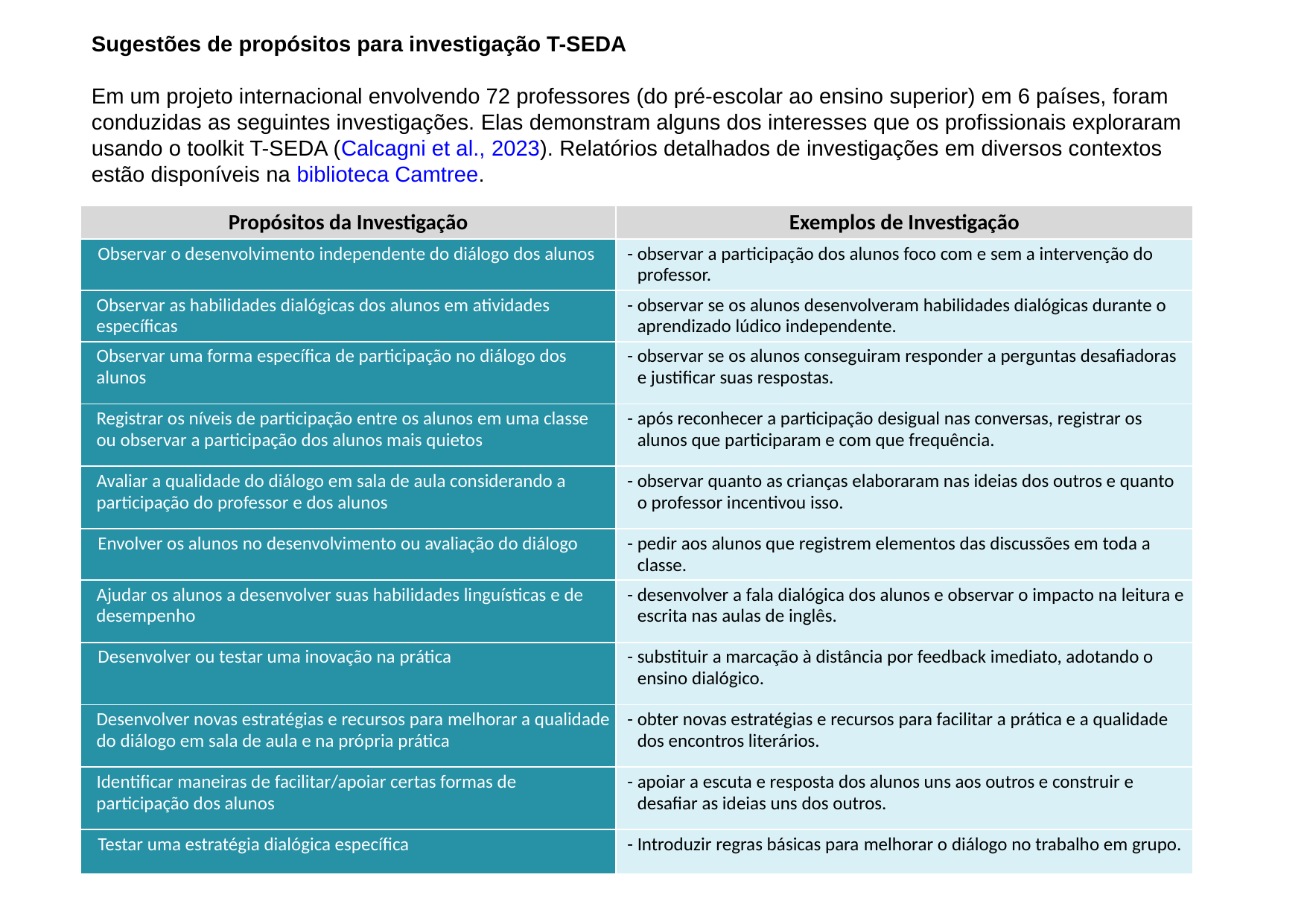

Sugestões de propósitos para investigação T-SEDA

Em um projeto internacional envolvendo 72 professores (do pré-escolar ao ensino superior) em 6 países, foram conduzidas as seguintes investigações. Elas demonstram alguns dos interesses que os profissionais exploraram usando o toolkit T-SEDA (Calcagni et al., 2023). Relatórios detalhados de investigações em diversos contextos estão disponíveis na biblioteca Camtree.
| Propósitos da Investigação | Exemplos de Investigação |
| --- | --- |
| Observar o desenvolvimento independente do diálogo dos alunos | - observar a participação dos alunos foco com e sem a intervenção do professor. |
| Observar as habilidades dialógicas dos alunos em atividades específicas | - observar se os alunos desenvolveram habilidades dialógicas durante o aprendizado lúdico independente. |
| Observar uma forma específica de participação no diálogo dos alunos | - observar se os alunos conseguiram responder a perguntas desafiadoras e justificar suas respostas. |
| Registrar os níveis de participação entre os alunos em uma classe ou observar a participação dos alunos mais quietos | - após reconhecer a participação desigual nas conversas, registrar os alunos que participaram e com que frequência. |
| Avaliar a qualidade do diálogo em sala de aula considerando a participação do professor e dos alunos | - observar quanto as crianças elaboraram nas ideias dos outros e quanto o professor incentivou isso. |
| Envolver os alunos no desenvolvimento ou avaliação do diálogo | - pedir aos alunos que registrem elementos das discussões em toda a classe. |
| Ajudar os alunos a desenvolver suas habilidades linguísticas e de desempenho | - desenvolver a fala dialógica dos alunos e observar o impacto na leitura e escrita nas aulas de inglês. |
| Desenvolver ou testar uma inovação na prática | - substituir a marcação à distância por feedback imediato, adotando o ensino dialógico. |
| Desenvolver novas estratégias e recursos para melhorar a qualidade do diálogo em sala de aula e na própria prática | - obter novas estratégias e recursos para facilitar a prática e a qualidade dos encontros literários. |
| Identificar maneiras de facilitar/apoiar certas formas de participação dos alunos | - apoiar a escuta e resposta dos alunos uns aos outros e construir e desafiar as ideias uns dos outros. |
| Testar uma estratégia dialógica específica | - Introduzir regras básicas para melhorar o diálogo no trabalho em grupo. |